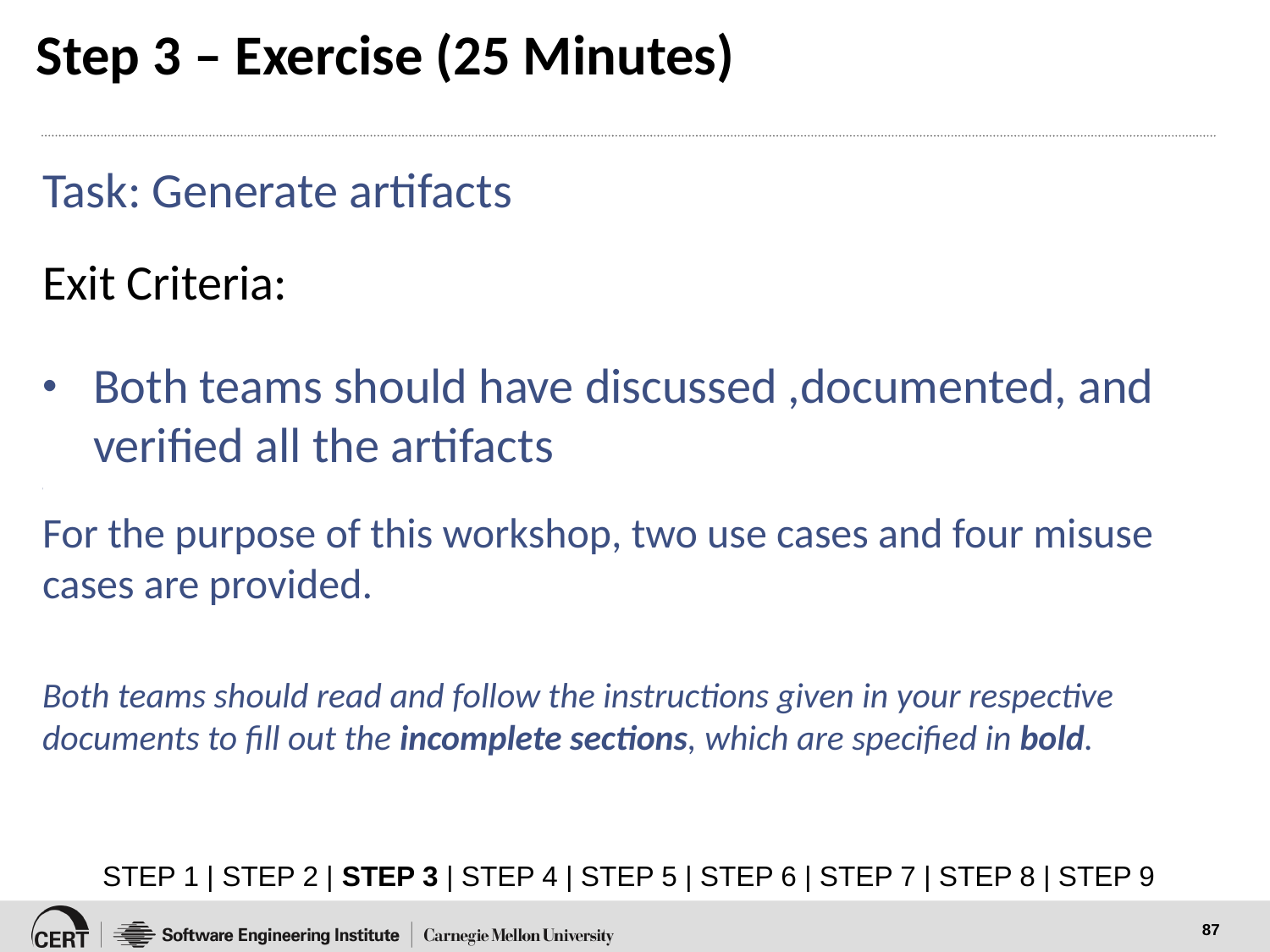

# Step 3 – Exercise (25 Minutes)
Task: Generate artifacts

Exit Criteria:

Both teams should have discussed ,documented, and verified all the artifacts
[[

For the purpose of this workshop, two use cases and four misuse cases are provided.

Both teams should read and follow the instructions given in your respective documents to fill out the incomplete sections, which are specified in bold.

STEP 1 | STEP 2 | STEP 3 | STEP 4 | STEP 5 | STEP 6 | STEP 7 | STEP 8 | STEP 9